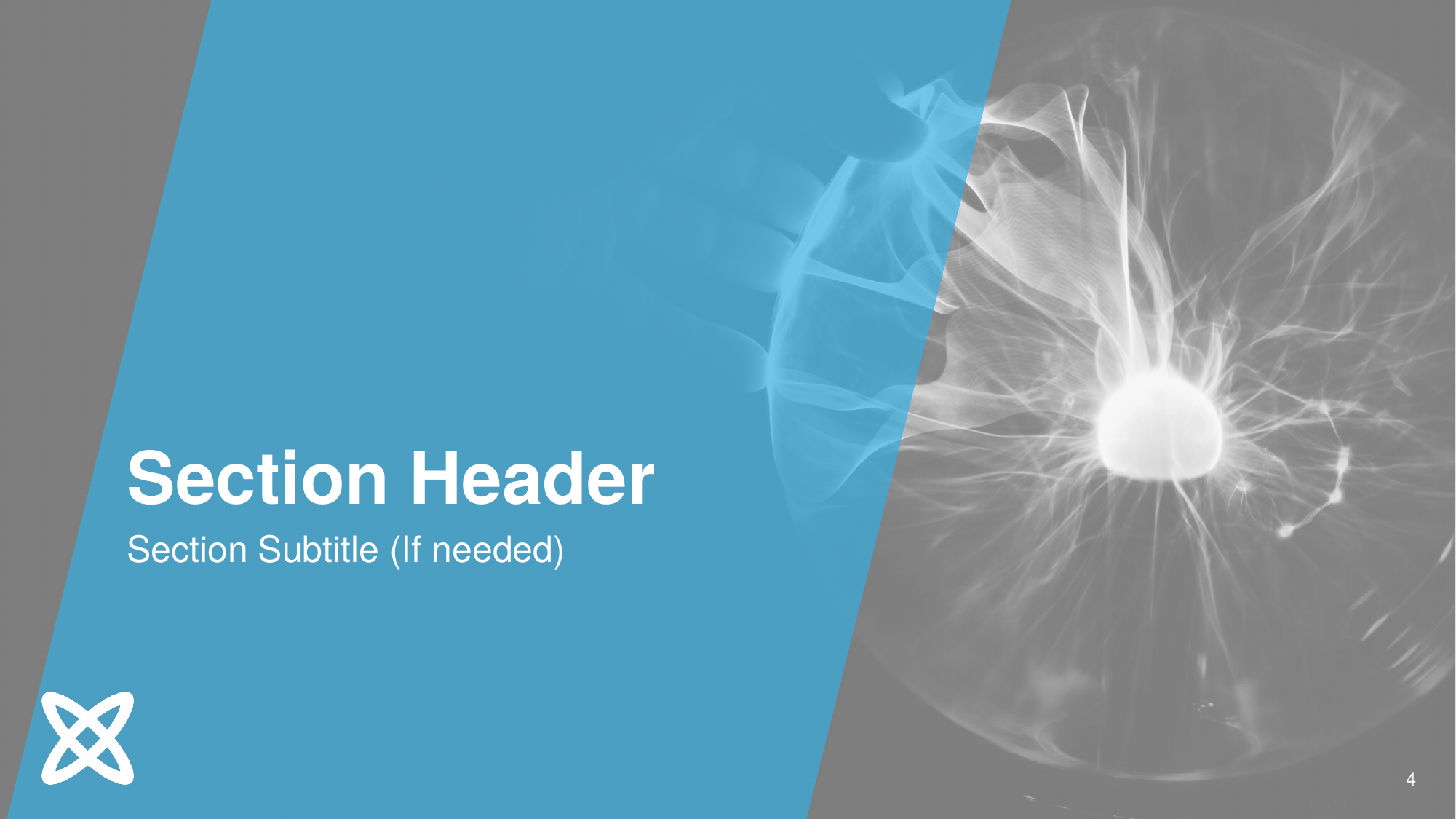

# Section Header
Section Subtitle (If needed)
4